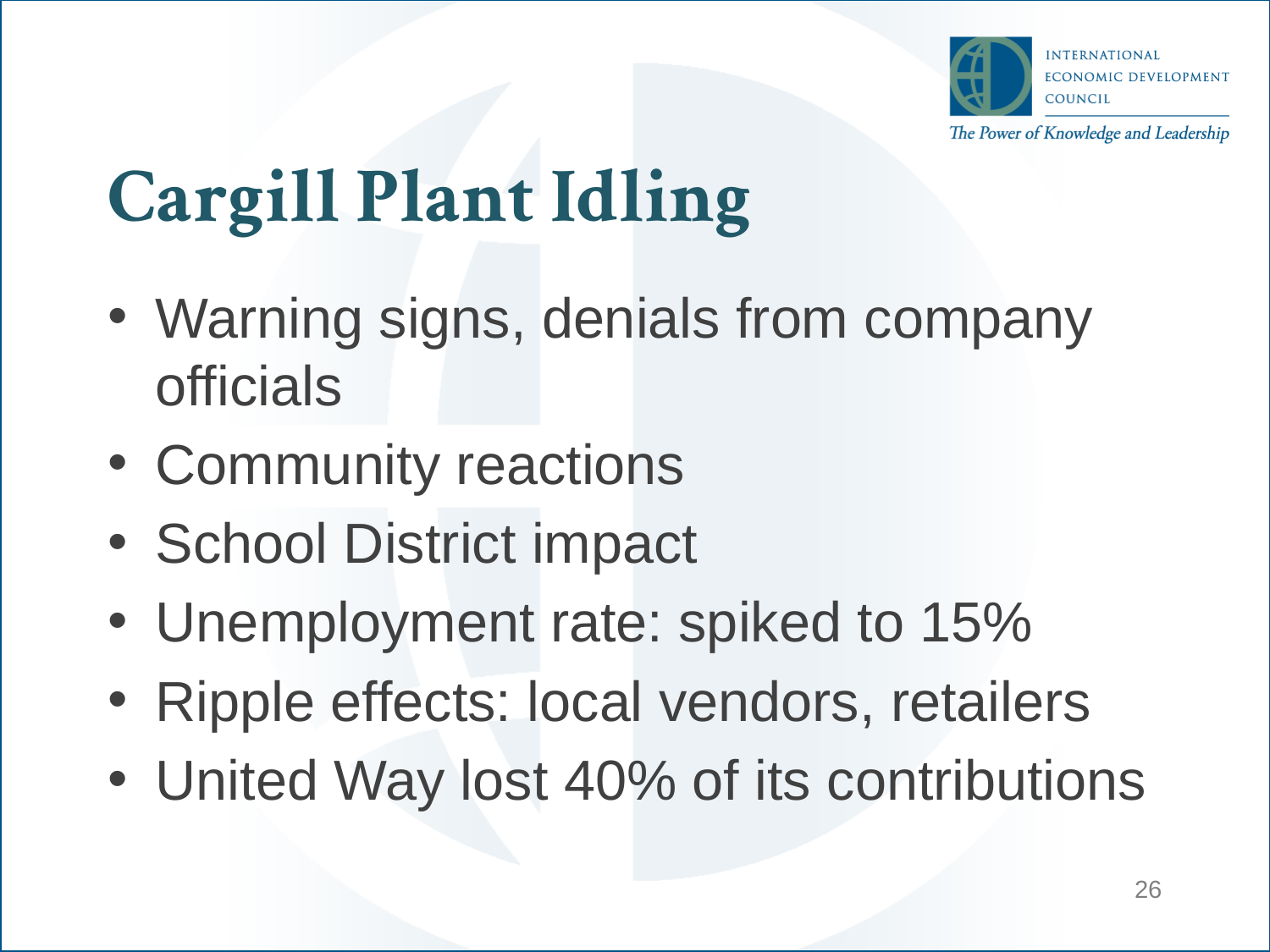

# Cargill Plant Idling
Warning signs, denials from company officials
Community reactions
School District impact
Unemployment rate: spiked to 15%
Ripple effects: local vendors, retailers
United Way lost 40% of its contributions
26